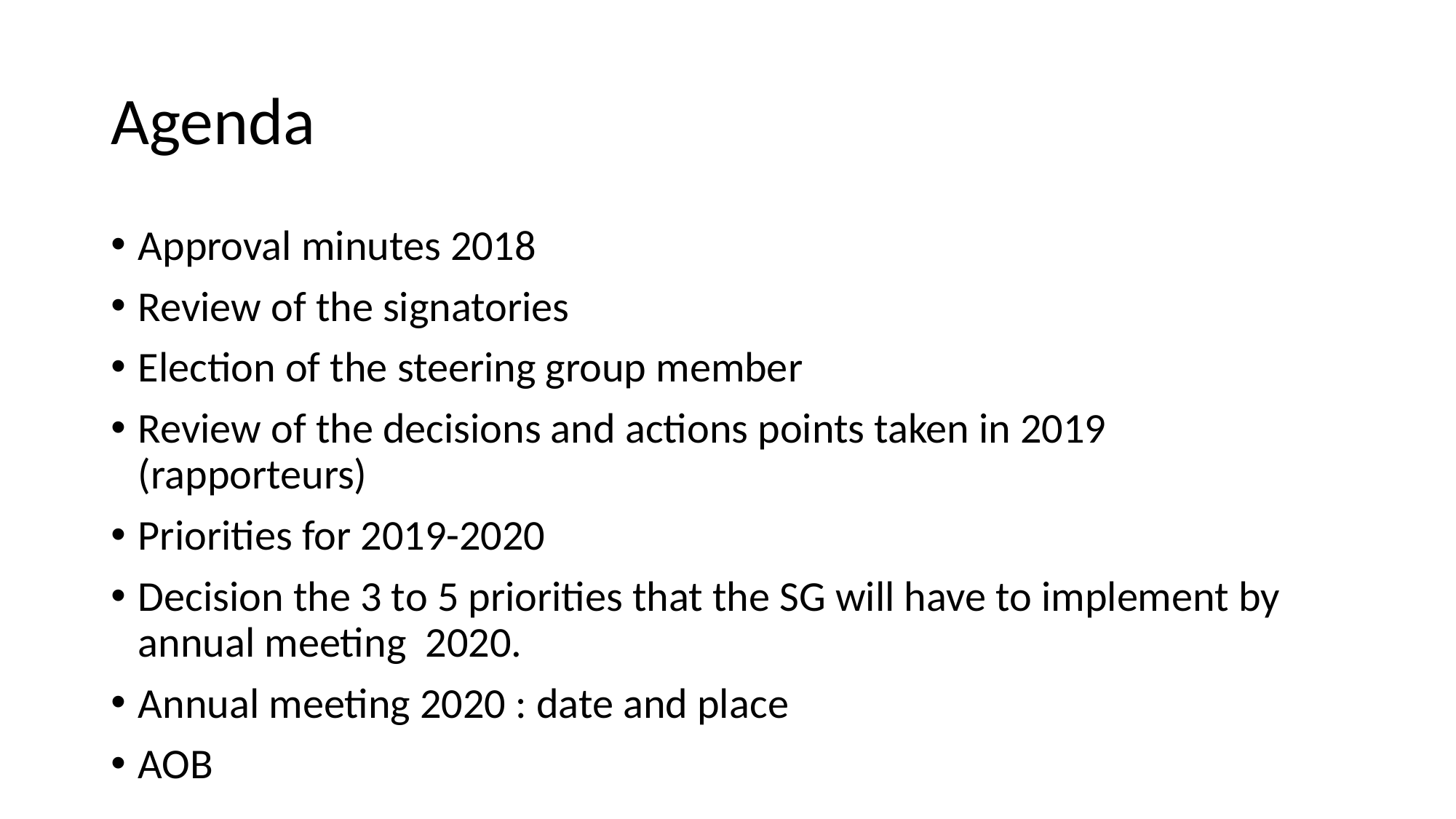

# Agenda
Approval minutes 2018
Review of the signatories
Election of the steering group member
Review of the decisions and actions points taken in 2019 (rapporteurs)
Priorities for 2019-2020
Decision the 3 to 5 priorities that the SG will have to implement by annual meeting  2020.
Annual meeting 2020 : date and place
AOB